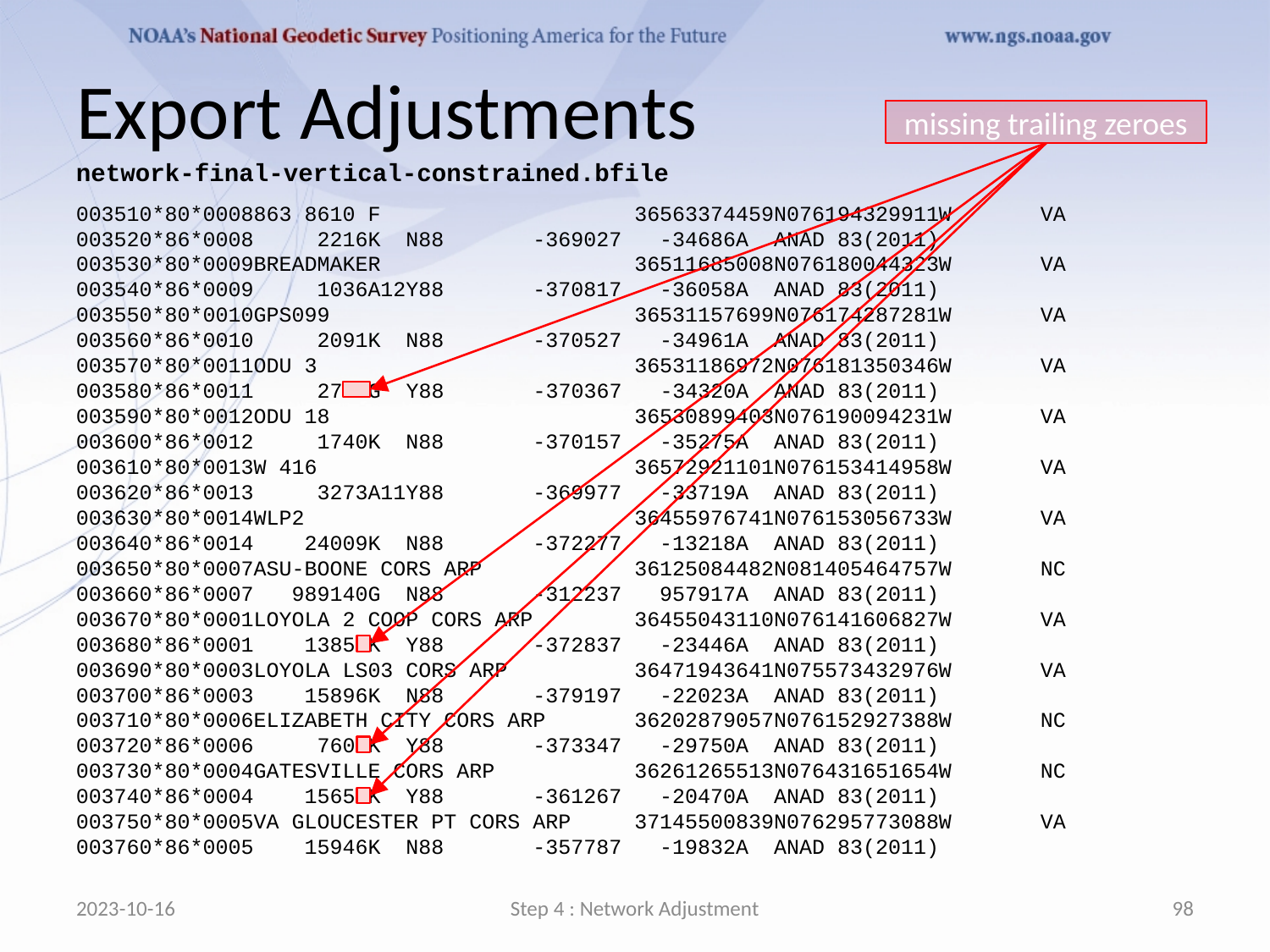

# Export Adjustments
missing trailing zeroes
network-final-vertical-constrained.bfile
003510*80*0008863 8610 F                    36563374459N076194329911W       VA
003520*86*0008     2216K  N88       -369027   -34686A  ANAD 83(2011)
003530*80*0009BREADMAKER                    36511685008N076180044323W       VA
003540*86*0009     1036A12Y88       -370817   -36058A  ANAD 83(2011)
003550*80*0010GPS099                        36531157699N076174287281W       VA
003560*86*0010     2091K  N88       -370527   -34961A  ANAD 83(2011)
003570*80*0011ODU 3                         36531186972N076181350346W       VA
003580*86*0011     27  G  Y88       -370367   -34320A  ANAD 83(2011)
003590*80*0012ODU 18                        36530899403N076190094231W       VA
003600*86*0012     1740K  N88       -370157   -35275A  ANAD 83(2011)
003610*80*0013W 416                         36572921101N076153414958W       VA
003620*86*0013     3273A11Y88       -369977   -33719A  ANAD 83(2011)
003630*80*0014WLP2                          36455976741N076153056733W       VA
003640*86*0014    24009K  N88       -372277   -13218A  ANAD 83(2011)
003650*80*0007ASU-BOONE CORS ARP            36125084482N081405464757W       NC
003660*86*0007   989140G  N88       -312237   957917A  ANAD 83(2011)
003670*80*0001LOYOLA 2 COOP CORS ARP        36455043110N076141606827W       VA
003680*86*0001    1385 K  Y88       -372837   -23446A  ANAD 83(2011)
003690*80*0003LOYOLA LS03 CORS ARP          36471943641N075573432976W       VA
003700*86*0003    15896K  N88       -379197   -22023A  ANAD 83(2011)
003710*80*0006ELIZABETH CITY CORS ARP       36202879057N076152927388W       NC
003720*86*0006     760 K  Y88       -373347   -29750A  ANAD 83(2011)
003730*80*0004GATESVILLE CORS ARP           36261265513N076431651654W       NC
003740*86*0004    1565 K  Y88       -361267   -20470A  ANAD 83(2011)
003750*80*0005VA GLOUCESTER PT CORS ARP     37145500839N076295773088W       VA
003760*86*0005    15946K  N88       -357787   -19832A  ANAD 83(2011)

2023-10-16
Step 4 : Network Adjustment
98